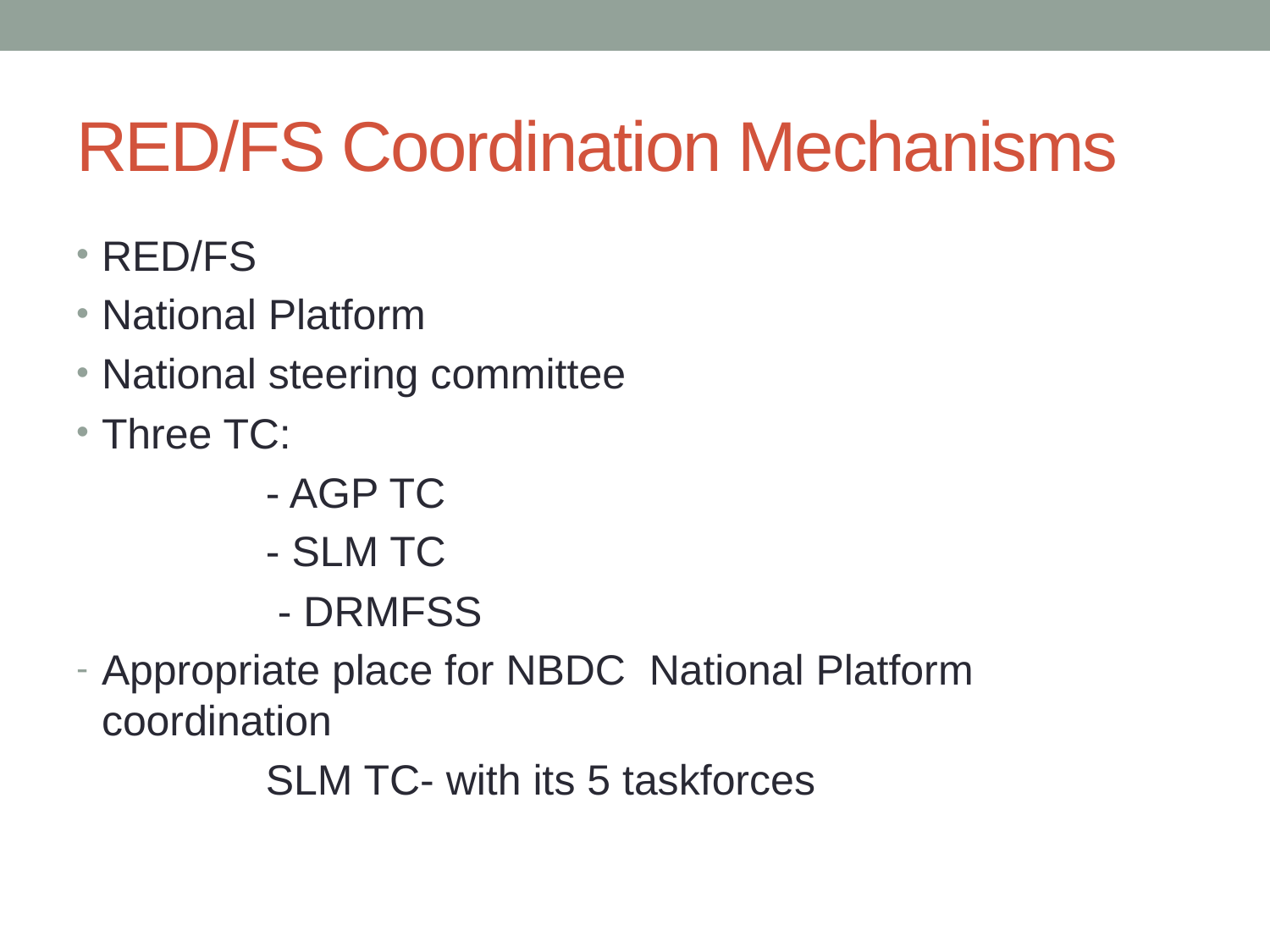

# RED/FS Coordination Mechanisms
RED/FS
National Platform
National steering committee
Three TC:
                - AGP TC
                - SLM TC
                 - DRMFSS
Appropriate place for NBDC  National Platform coordination
                SLM TC- with its 5 taskforces